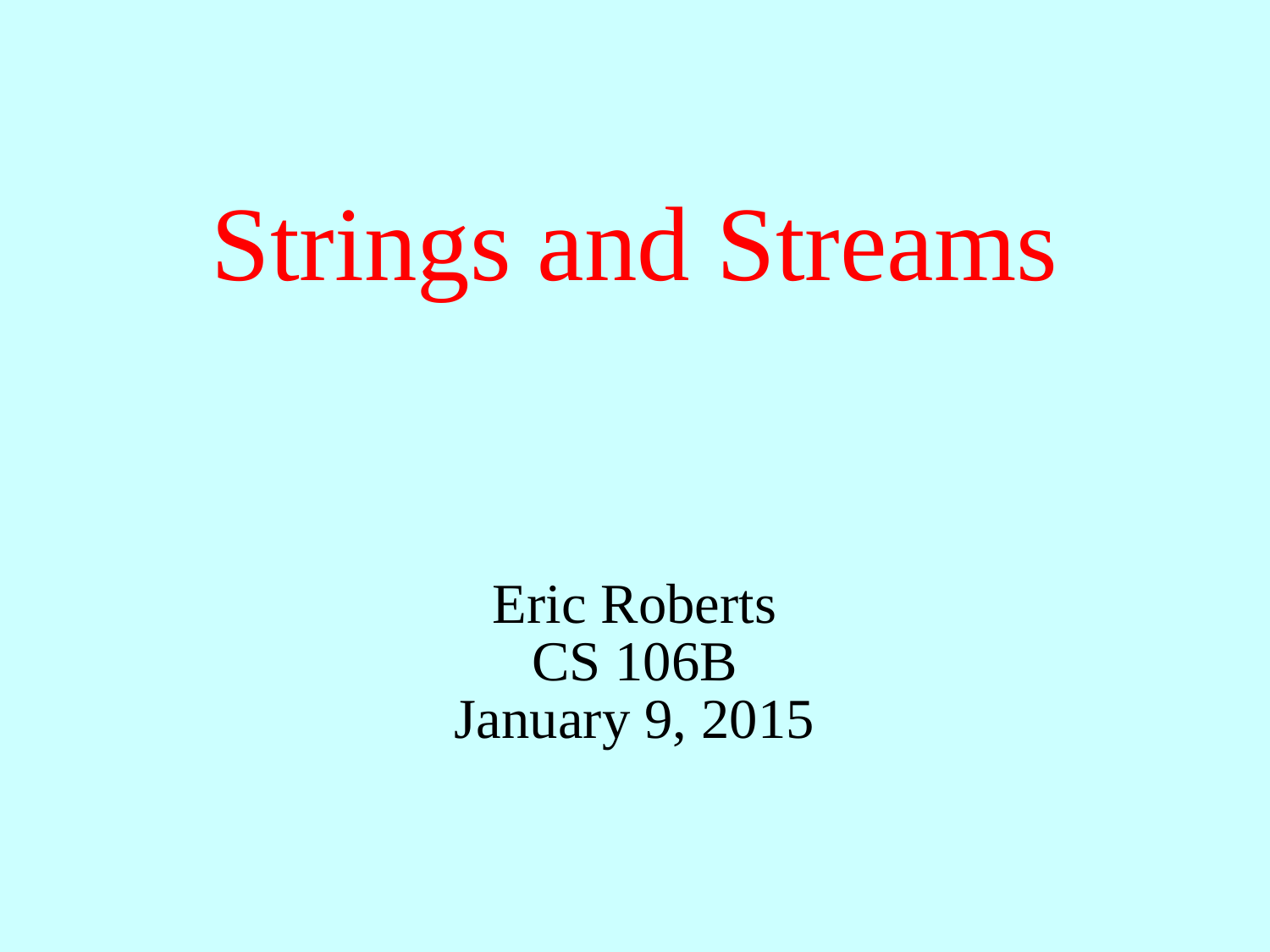

# Strings and Streams
Eric Roberts
CS 106B
January 9, 2015